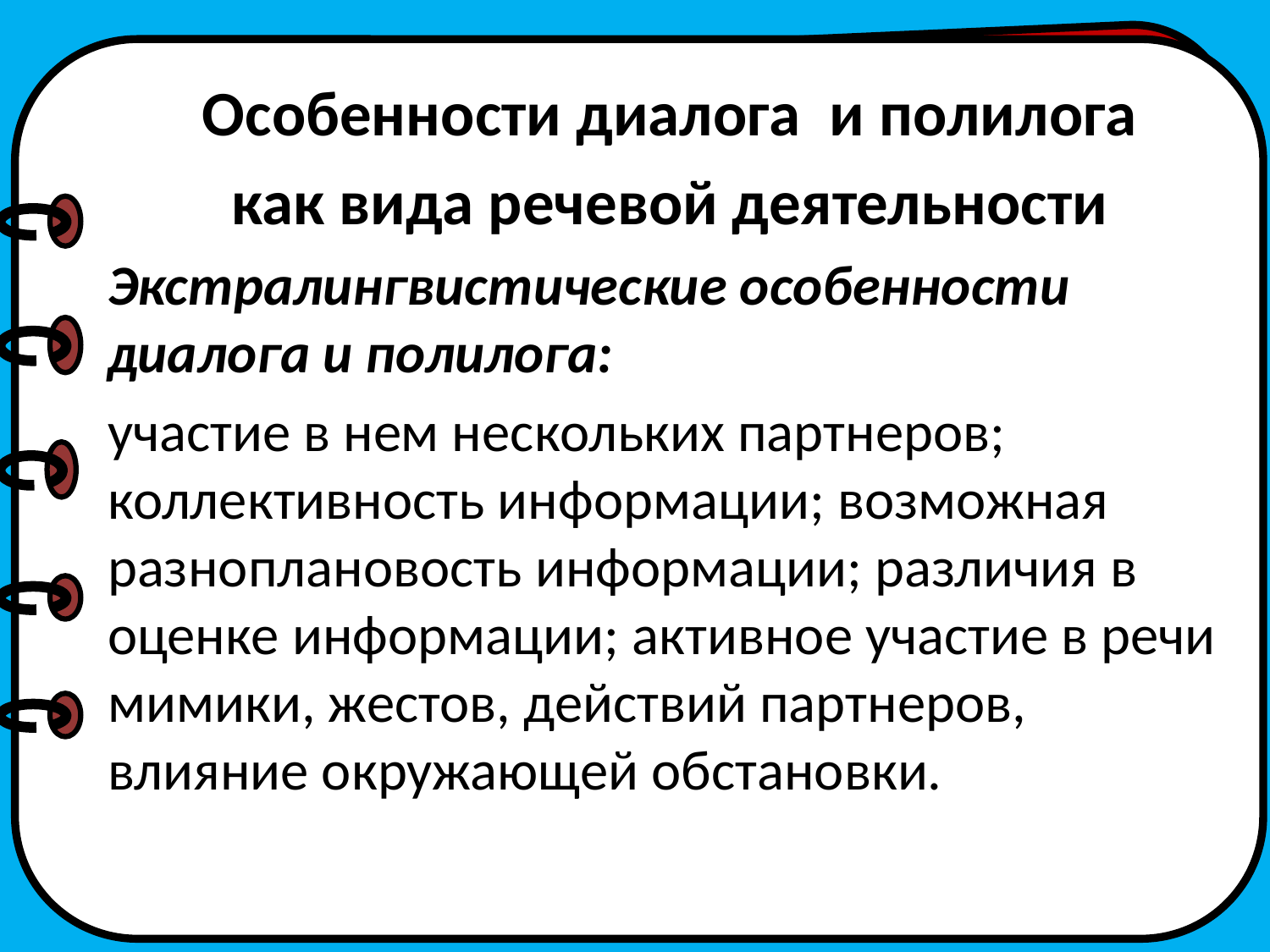

Особенности диалога  и полилога
как вида речевой деятельности
Экстралингвистические особенности диалога и полилога:
участие в нем нескольких партнеров; коллективность информации; возможная разноплановость информации; различия в оценке информации; активное участие в речи мимики, жестов, действий партнеров, влияние окружающей обстановки.